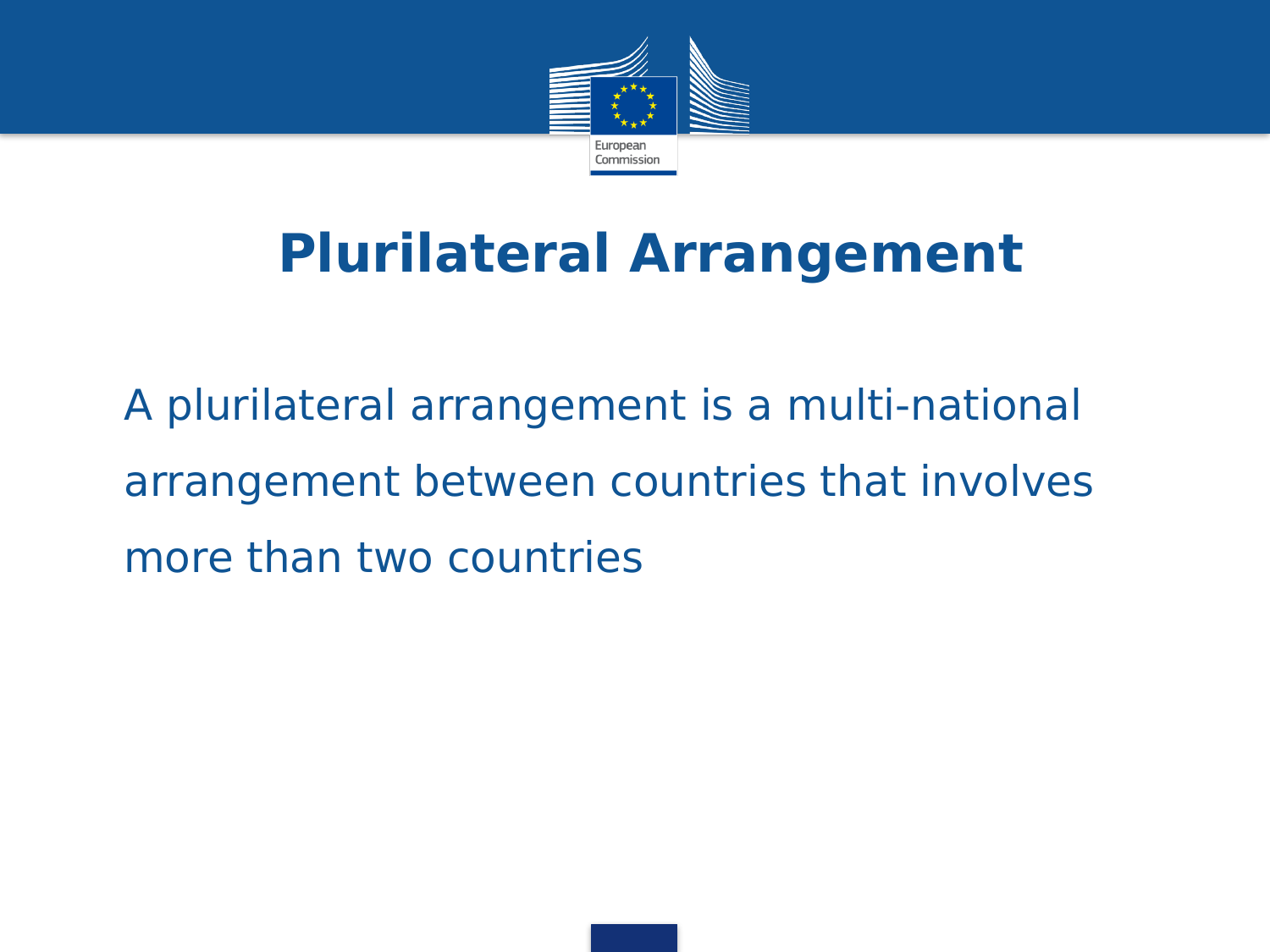

# Plurilateral Arrangement
A plurilateral arrangement is a multi-national arrangement between countries that involves more than two countries